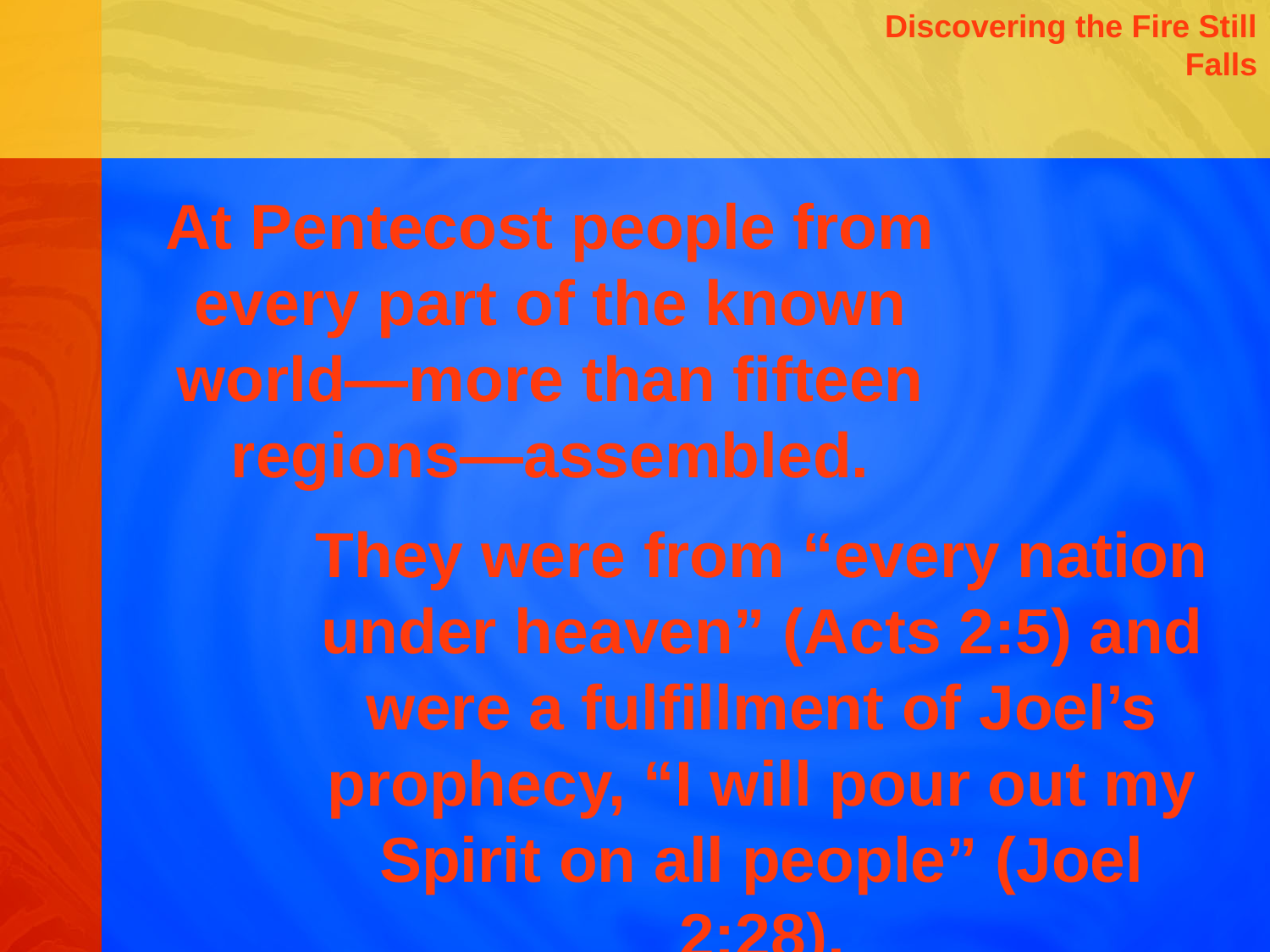

Discovering the Fire Still Falls
At Pentecost people from every part of the known world—more than fifteen regions—assembled.
They were from “every nation under heaven” (Acts 2:5) and were a fulfillment of Joel’s prophecy, “I will pour out my Spirit on all people” (Joel 2:28).